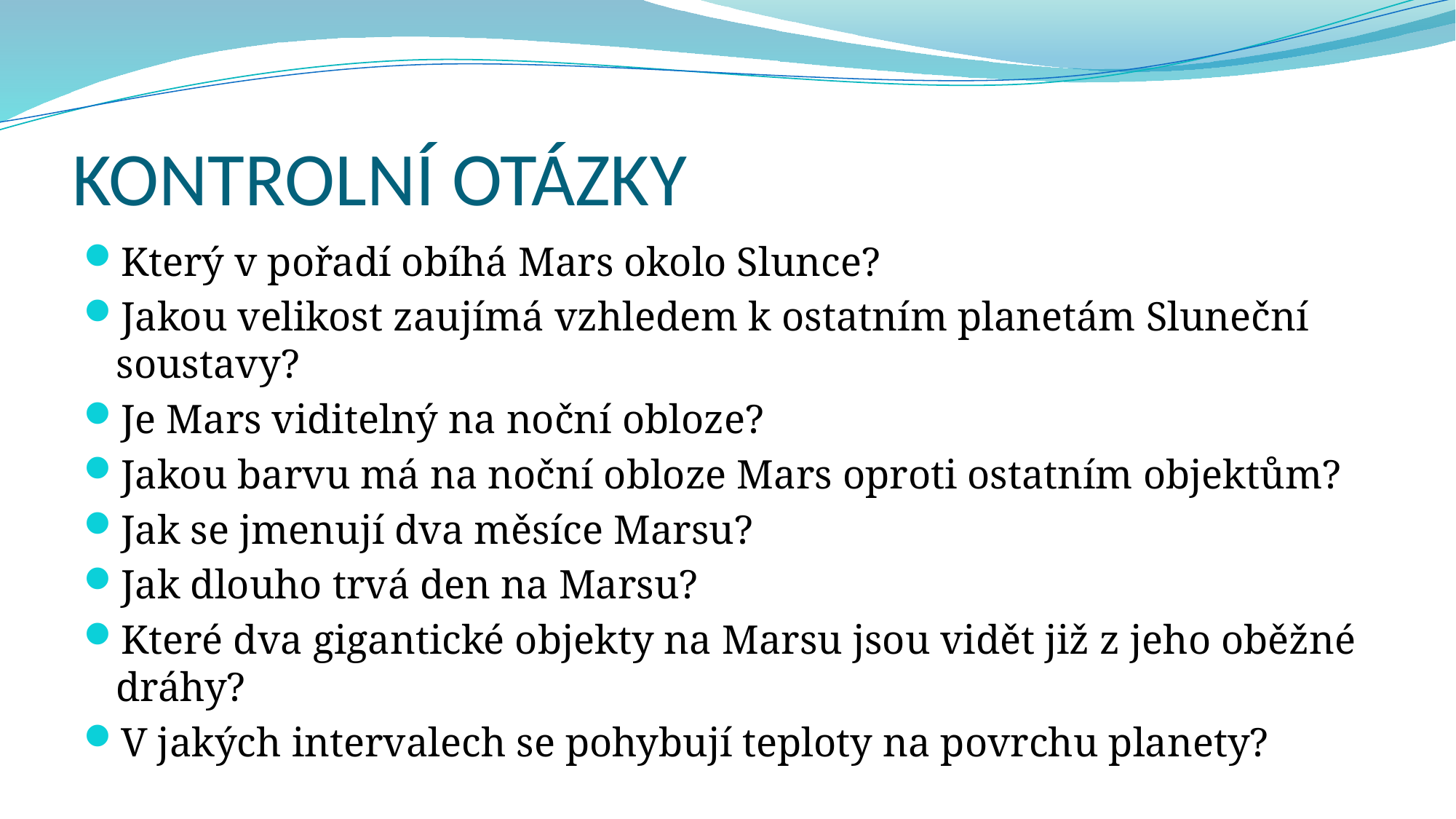

# KONTROLNÍ OTÁZKY
Který v pořadí obíhá Mars okolo Slunce?
Jakou velikost zaujímá vzhledem k ostatním planetám Sluneční soustavy?
Je Mars viditelný na noční obloze?
Jakou barvu má na noční obloze Mars oproti ostatním objektům?
Jak se jmenují dva měsíce Marsu?
Jak dlouho trvá den na Marsu?
Které dva gigantické objekty na Marsu jsou vidět již z jeho oběžné dráhy?
V jakých intervalech se pohybují teploty na povrchu planety?